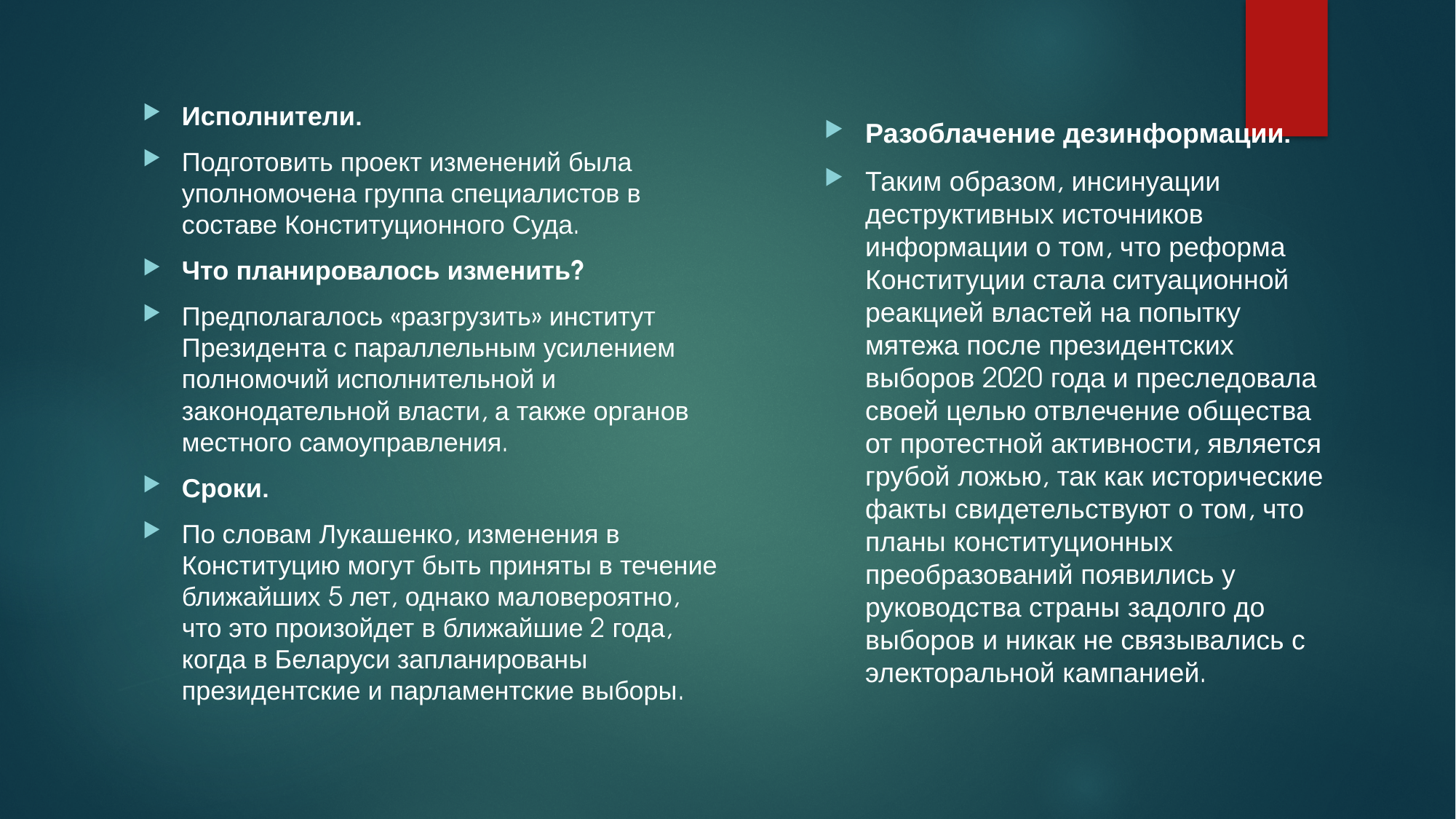

Исполнители.
Подготовить проект изменений была уполномочена группа специалистов в составе Конституционного Суда.
Что планировалось изменить?
Предполагалось «разгрузить» институт Президента с параллельным усилением полномочий исполнительной и законодательной власти, а также органов местного самоуправления.
Сроки.
По словам Лукашенко, изменения в Конституцию могут быть приняты в течение ближайших 5 лет, однако маловероятно, что это произойдет в ближайшие 2 года, когда в Беларуси запланированы президентские и парламентские выборы.

Разоблачение дезинформации.
Таким образом, инсинуации деструктивных источников информации о том, что реформа Конституции стала ситуационной реакцией властей на попытку мятежа после президентских выборов 2020 года и преследовала своей целью отвлечение общества от протестной активности, является грубой ложью, так как исторические факты свидетельствуют о том, что планы конституционных преобразований появились у руководства страны задолго до выборов и никак не связывались с электоральной кампанией.